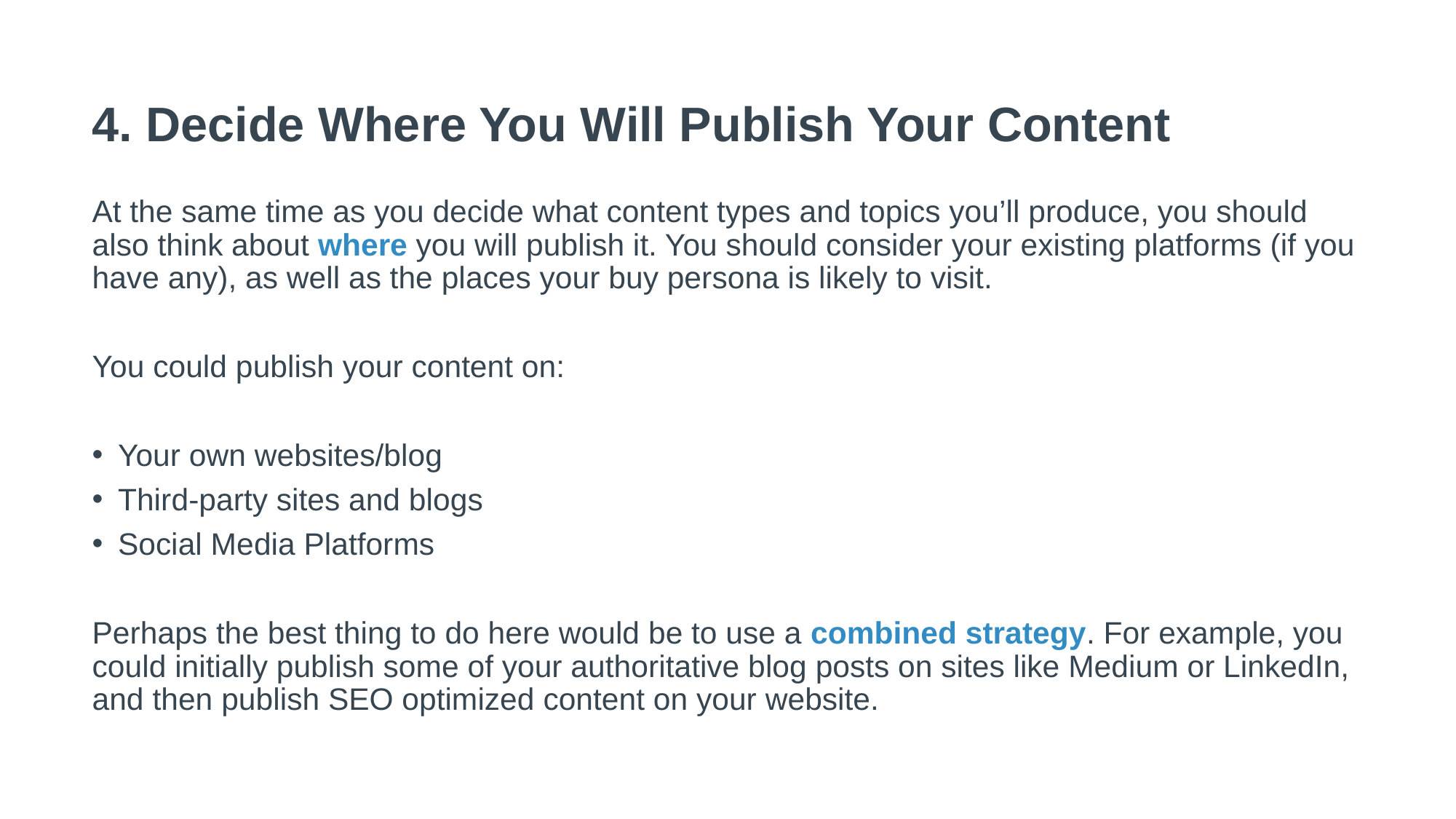

# 4. Decide Where You Will Publish Your Content
At the same time as you decide what content types and topics you’ll produce, you should also think about where you will publish it. You should consider your existing platforms (if you have any), as well as the places your buy persona is likely to visit.

You could publish your content on:

Your own websites/blog
Third-party sites and blogs
Social Media Platforms

Perhaps the best thing to do here would be to use a combined strategy. For example, you could initially publish some of your authoritative blog posts on sites like Medium or LinkedIn, and then publish SEO optimized content on your website.